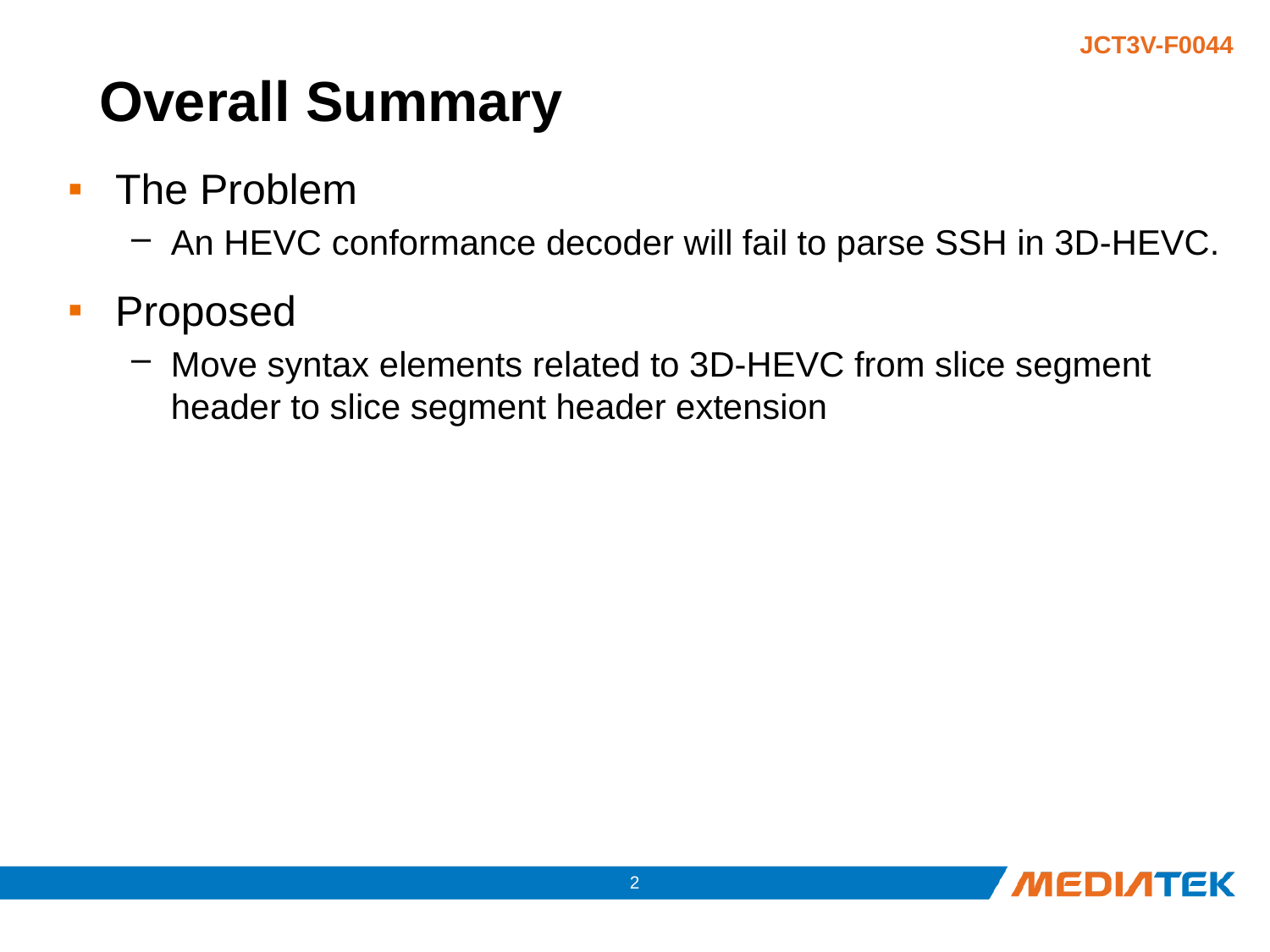

# Overall Summary
The Problem
An HEVC conformance decoder will fail to parse SSH in 3D-HEVC.
Proposed
Move syntax elements related to 3D-HEVC from slice segment header to slice segment header extension

2